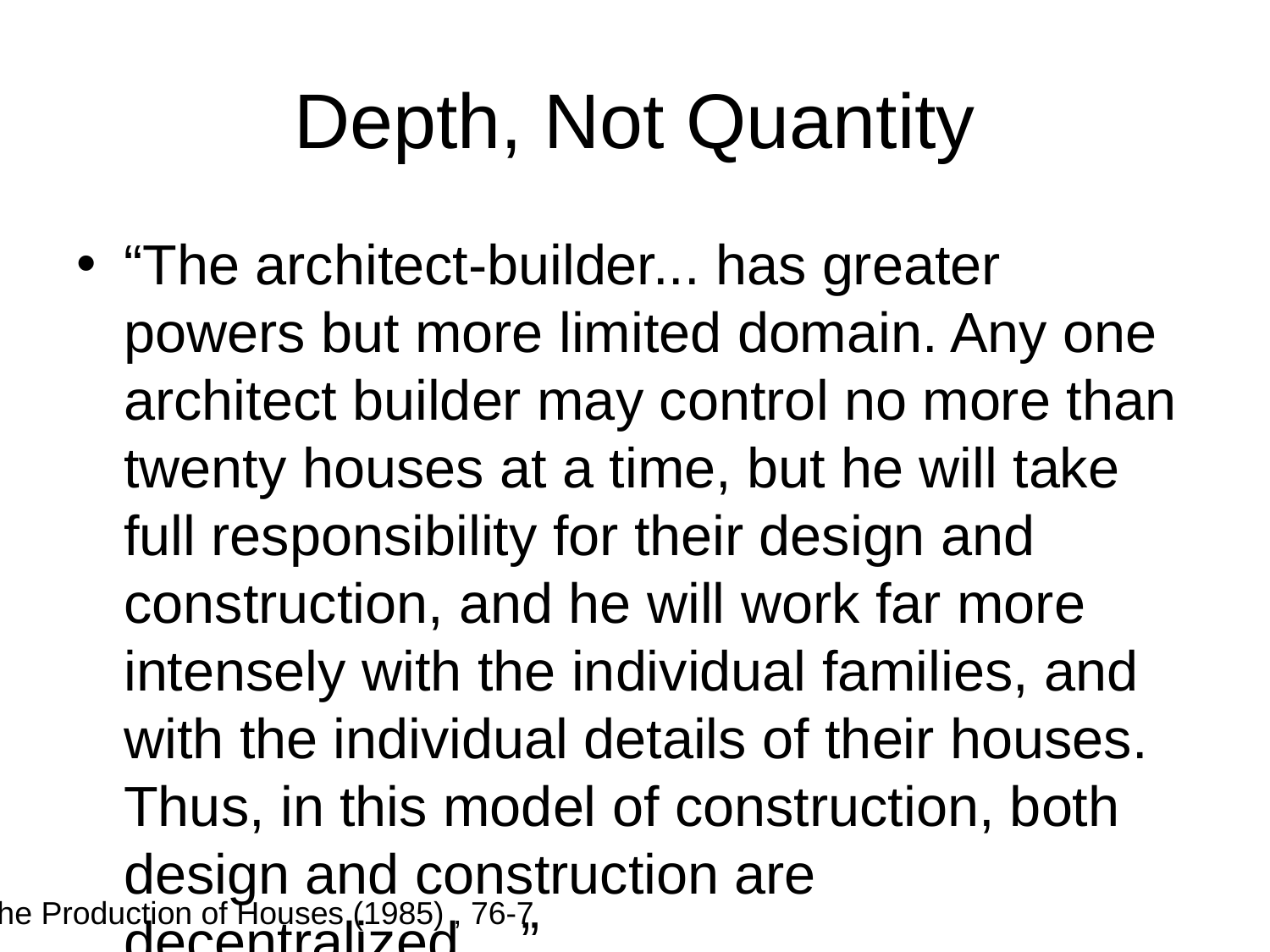

# Depth, Not Quantity
“The architect-builder... has greater powers but more limited domain. Any one architect builder may control no more than twenty houses at a time, but he will take full responsibility for their design and construction, and he will work far more intensely with the individual families, and with the individual details of their houses. Thus, in this model of construction, both design and construction are decentralized....”
The Production of Houses (1985) , 76-7